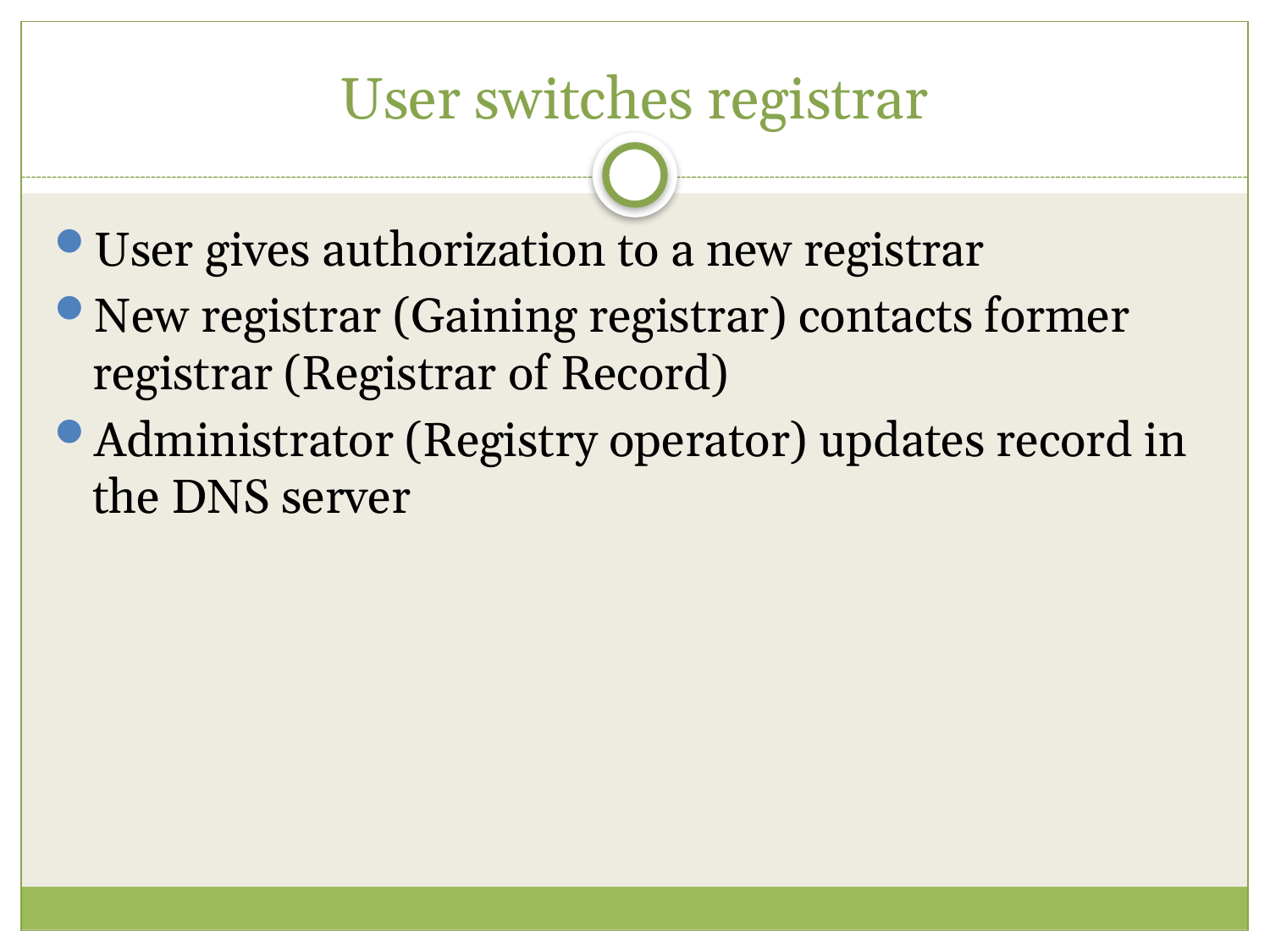

# User switches registrar
User gives authorization to a new registrar
New registrar (Gaining registrar) contacts former registrar (Registrar of Record)
Administrator (Registry operator) updates record in the DNS server